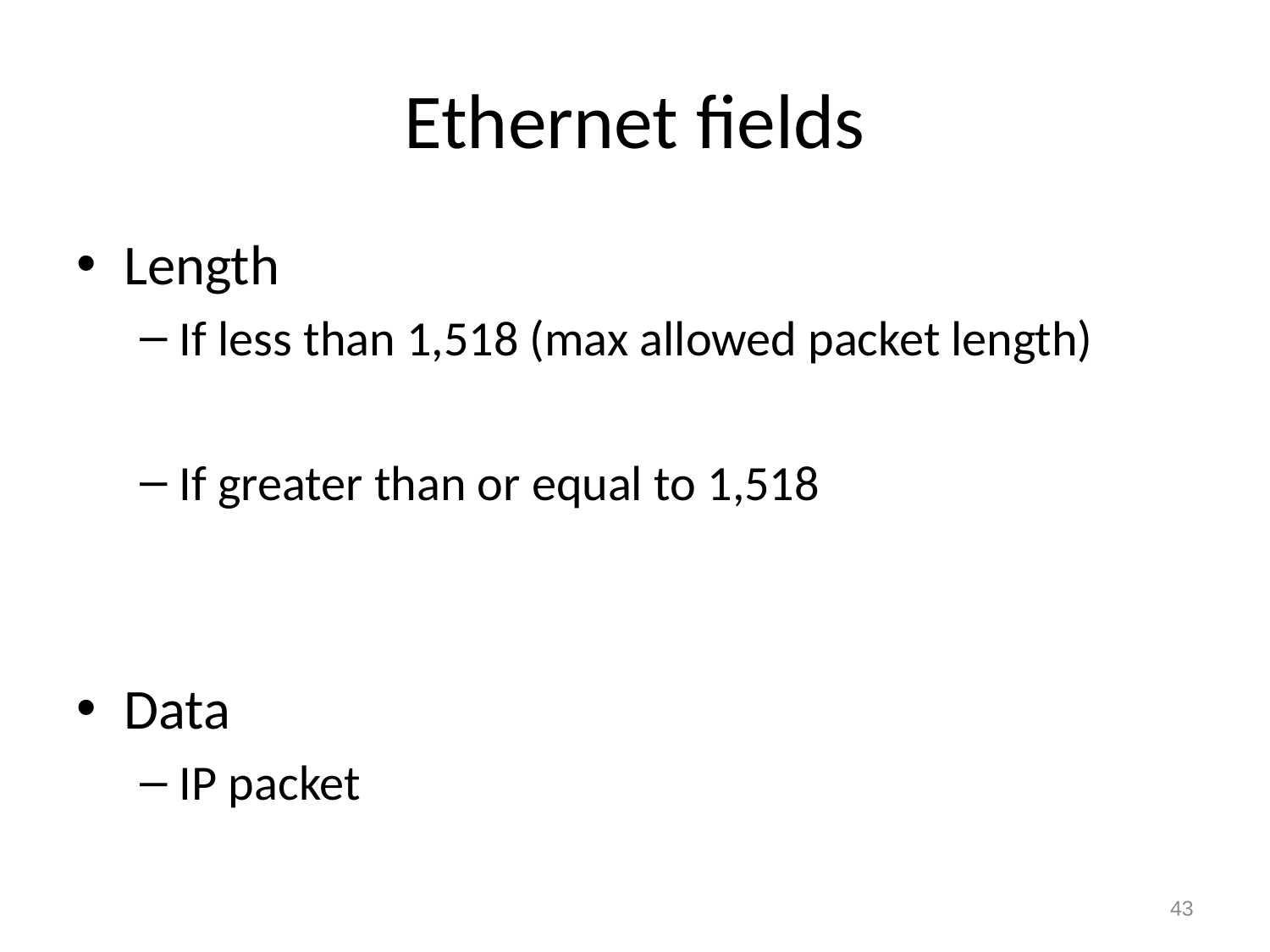

# Ethernet fields
Length
If less than 1,518 (max allowed packet length)

If greater than or equal to 1,518

Data
IP packet
43